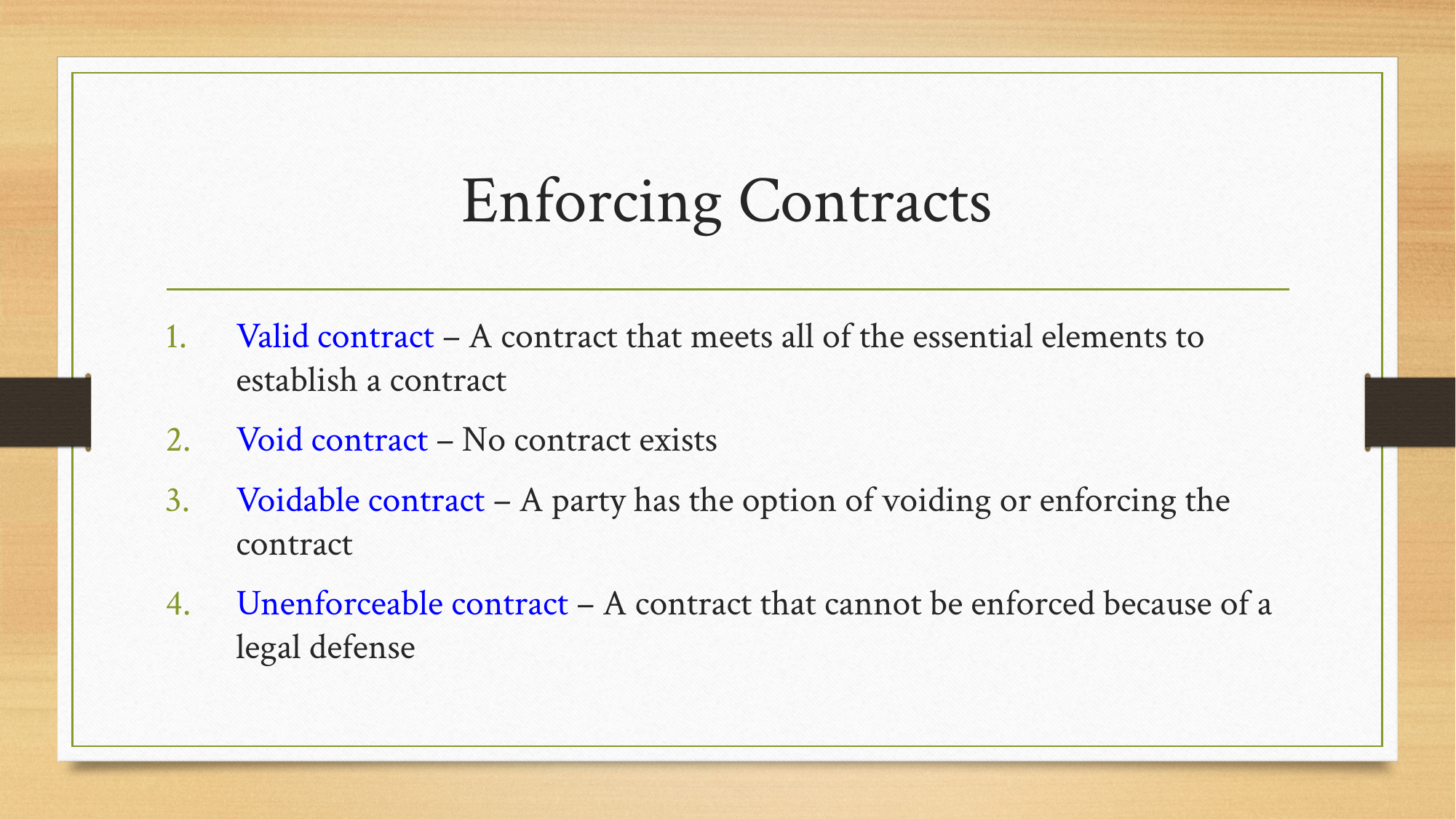

# Enforcing Contracts
Valid contract – A contract that meets all of the essential elements to establish a contract
Void contract – No contract exists
Voidable contract – A party has the option of voiding or enforcing the contract
Unenforceable contract – A contract that cannot be enforced because of a legal defense